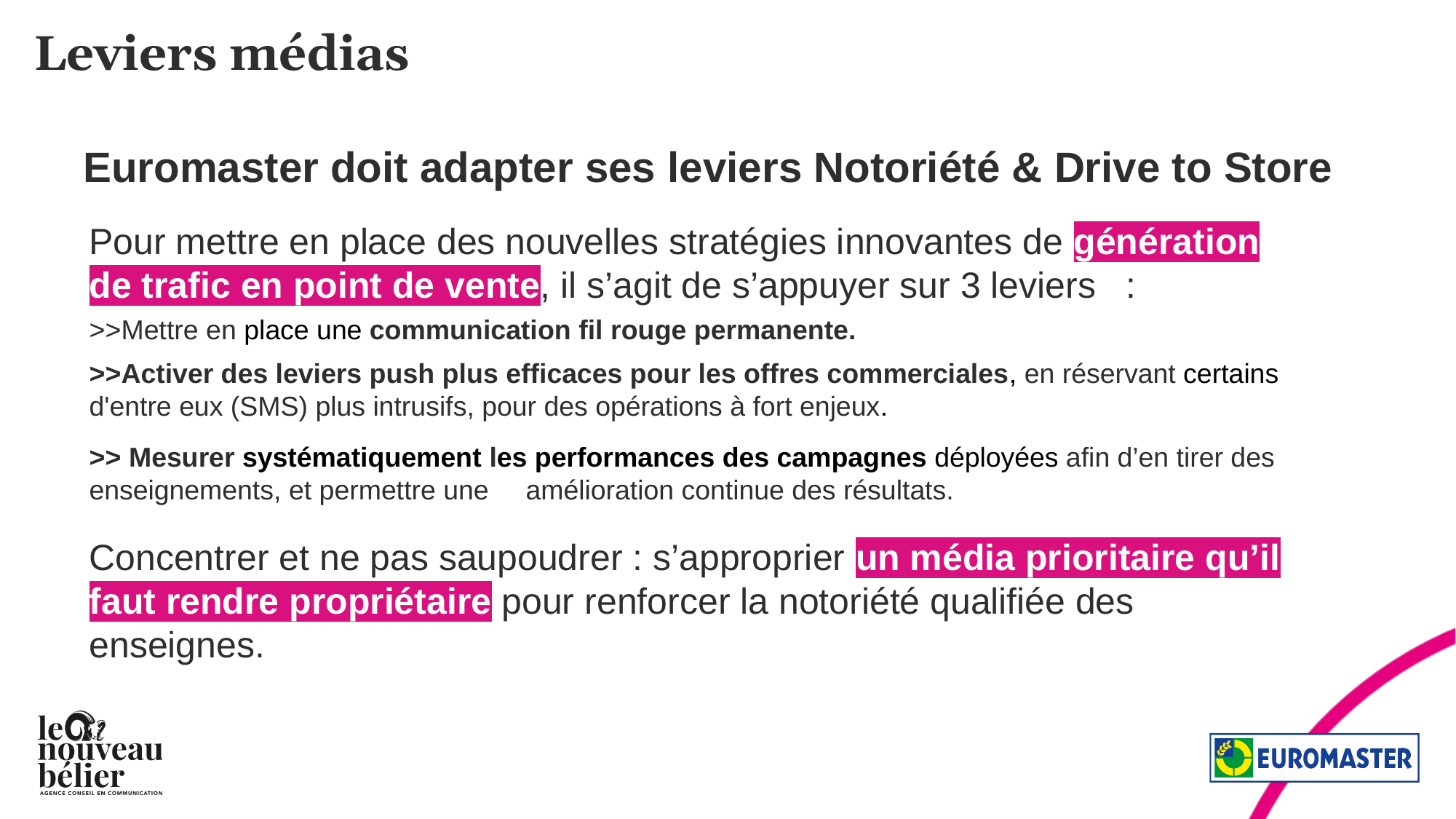

# Leviers médias
Euromaster doit adapter ses leviers Notoriété & Drive to Store

Pour mettre en place des nouvelles stratégies innovantes de génération de trafic en point de vente, il s’agit de s’appuyer sur 3 leviers   :
>>Mettre en place une communication fil rouge permanente.
>>Activer des leviers push plus efficaces pour les offres commerciales, en réservant certains d'entre eux (SMS) plus intrusifs, pour des opérations à fort enjeux.
>> Mesurer systématiquement les performances des campagnes déployées afin d’en tirer des enseignements, et permettre une 	amélioration continue des résultats.

Concentrer et ne pas saupoudrer : s’approprier un média prioritaire qu’il faut rendre propriétaire pour renforcer la notoriété qualifiée des enseignes.